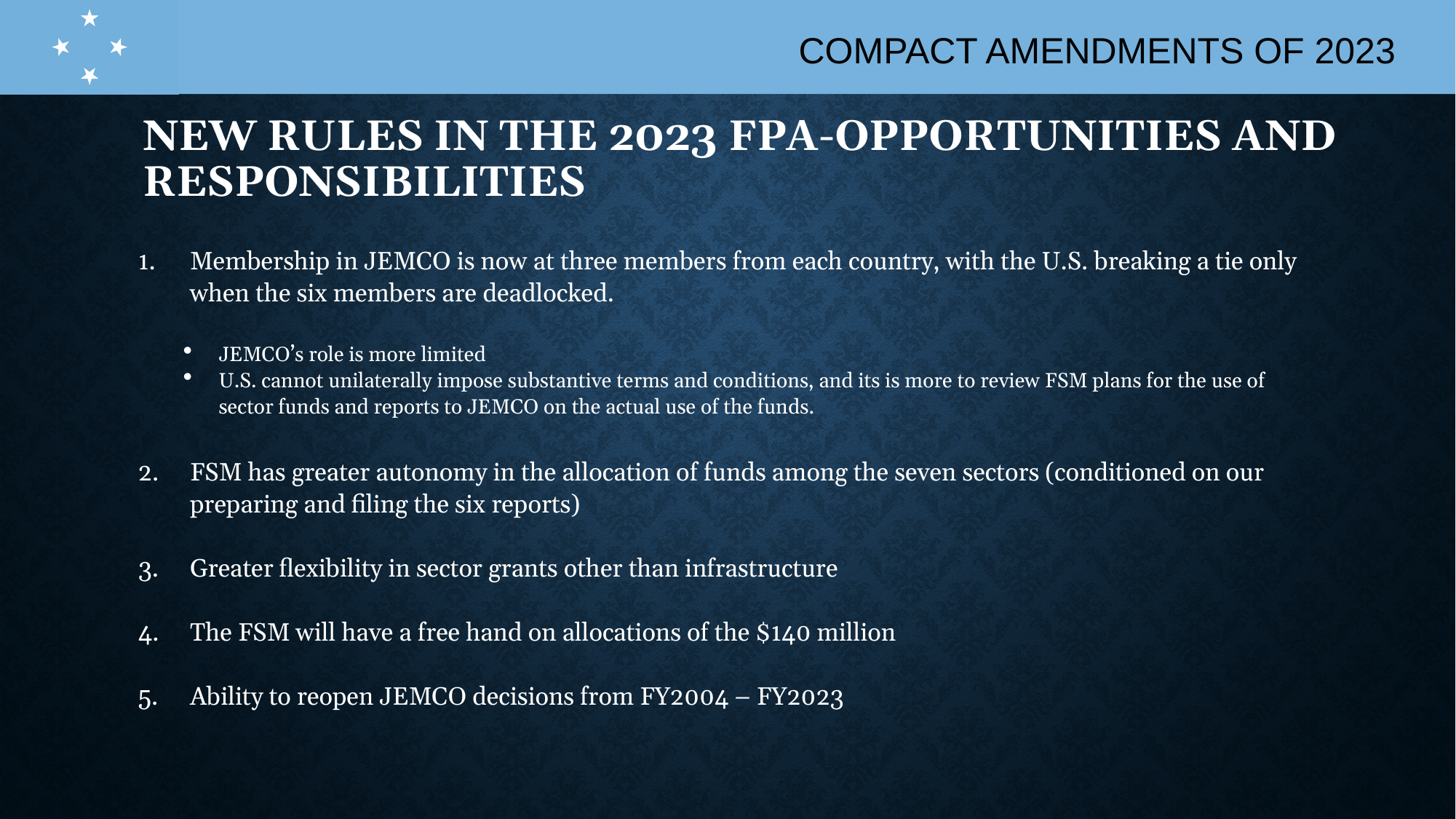

# New Rules in the 2023 FPA-opportunities and responsibilities

Membership in JEMCO is now at three members from each country, with the U.S. breaking a tie only when the six members are deadlocked.

JEMCO’s role is more limited
U.S. cannot unilaterally impose substantive terms and conditions, and its is more to review FSM plans for the use of sector funds and reports to JEMCO on the actual use of the funds.

FSM has greater autonomy in the allocation of funds among the seven sectors (conditioned on our preparing and filing the six reports)

Greater flexibility in sector grants other than infrastructure

The FSM will have a free hand on allocations of the $140 million

Ability to reopen JEMCO decisions from FY2004 – FY2023